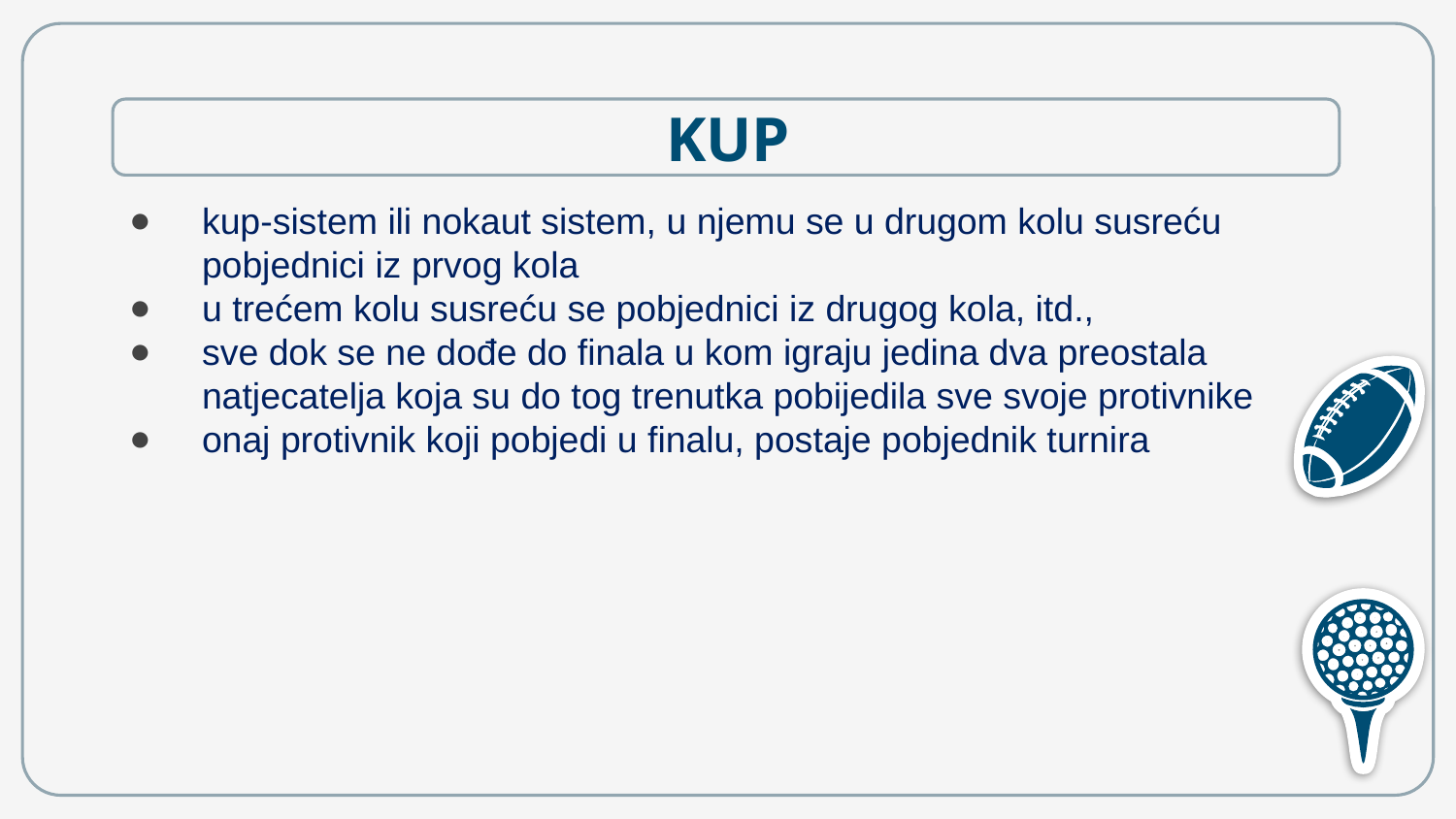

# KUP

kup-sistem ili nokaut sistem, u njemu se u drugom kolu susreću pobjednici iz prvog kola
u trećem kolu susreću se pobjednici iz drugog kola, itd.,
sve dok se ne dođe do finala u kom igraju jedina dva preostala natjecatelja koja su do tog trenutka pobijedila sve svoje protivnike
onaj protivnik koji pobjedi u finalu, postaje pobjednik turnira